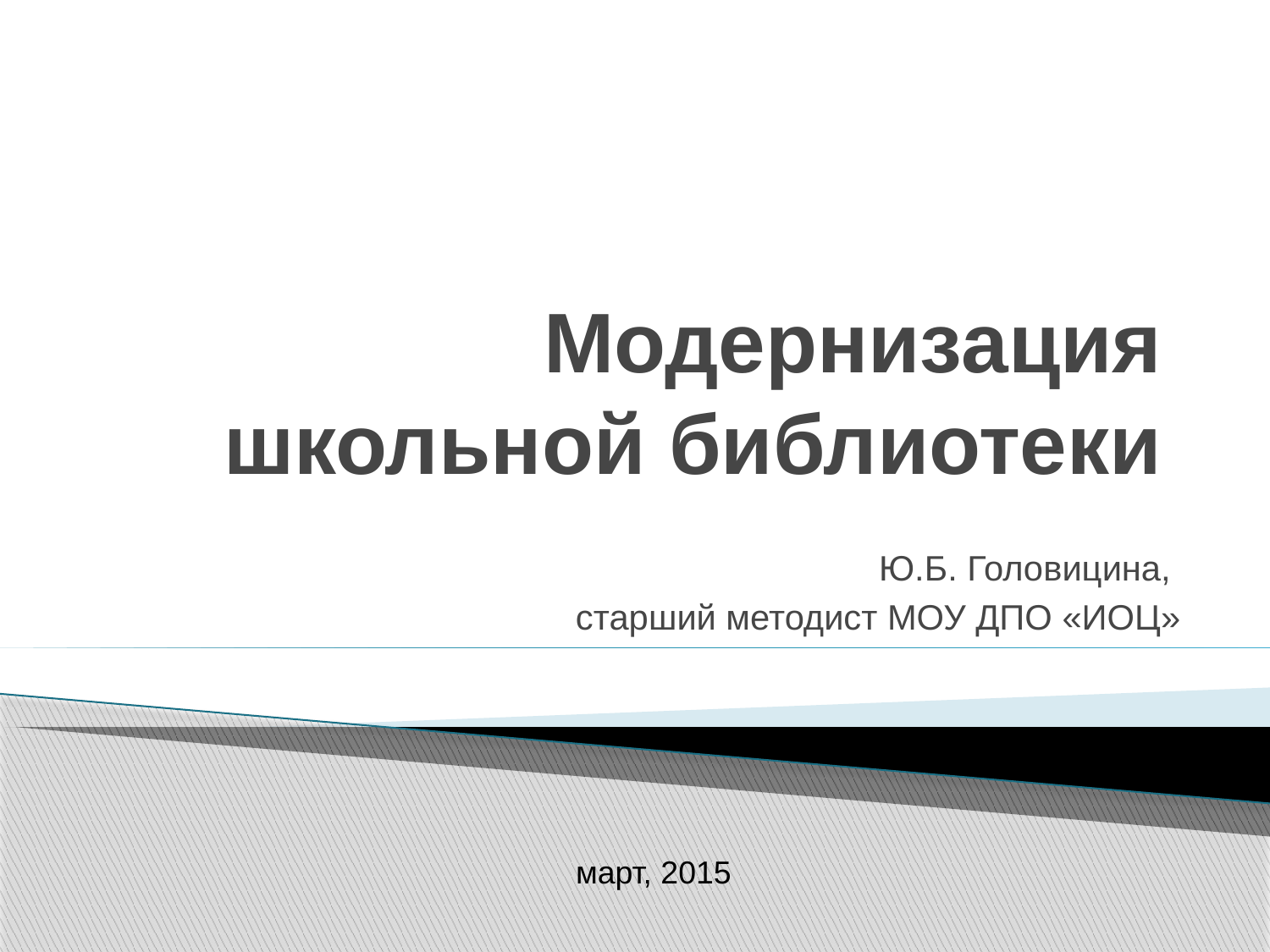

# Модернизация школьной библиотеки
Ю.Б. Головицина,
старший методист МОУ ДПО «ИОЦ»
март, 2015